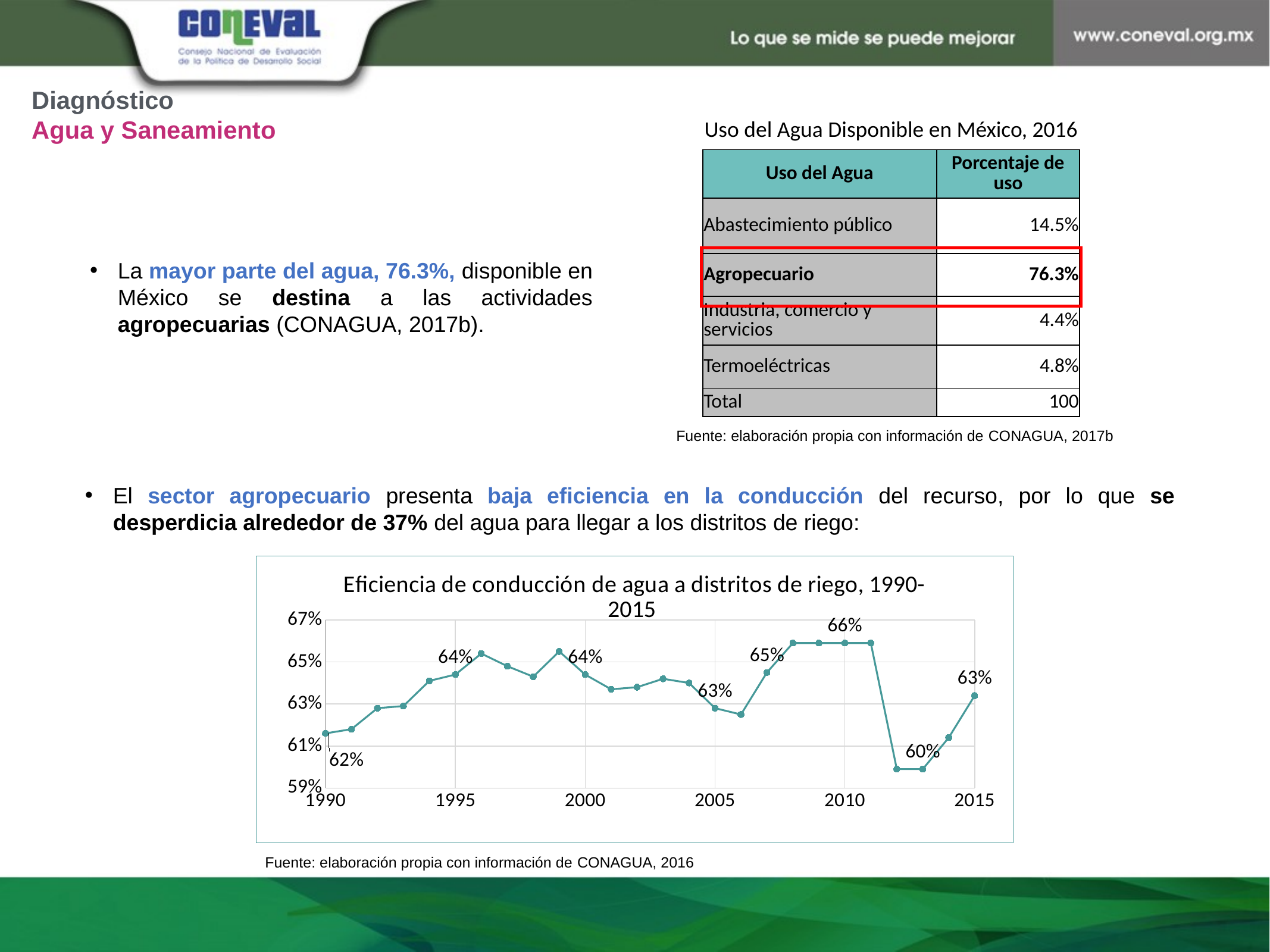

Diagnóstico
Agua y Saneamiento
Uso del Agua Disponible en México, 2016
| Uso del Agua | Porcentaje de uso |
| --- | --- |
| Abastecimiento público | 14.5% |
| Agropecuario | 76.3% |
| Industria, comercio y servicios | 4.4% |
| Termoeléctricas | 4.8% |
| Total | 100 |

La mayor parte del agua, 76.3%, disponible en México se destina a las actividades agropecuarias (CONAGUA, 2017b).
Fuente: elaboración propia con información de CONAGUA, 2017b
El sector agropecuario presenta baja eficiencia en la conducción del recurso, por lo que se desperdicia alrededor de 37% del agua para llegar a los distritos de riego:

### Chart: Eficiencia de conducción de agua a distritos de riego, 1990-2015

| Category |  |
|---|---|
Fuente: elaboración propia con información de CONAGUA, 2016